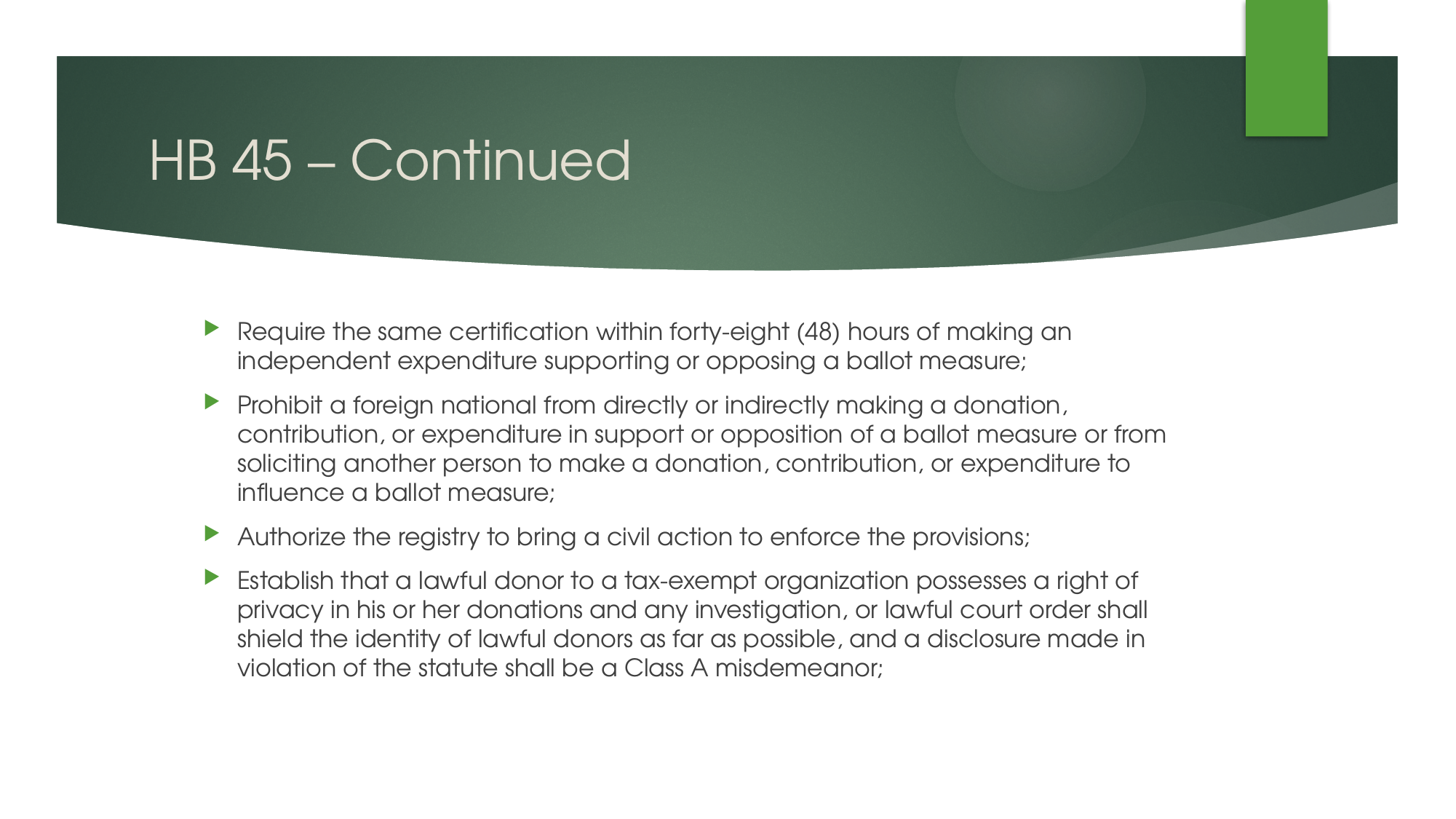

# HB 45 – Continued
Require the same certification within forty-eight (48) hours of making an independent expenditure supporting or opposing a ballot measure;
Prohibit a foreign national from directly or indirectly making a donation, contribution, or expenditure in support or opposition of a ballot measure or from soliciting another person to make a donation, contribution, or expenditure to influence a ballot measure;
Authorize the registry to bring a civil action to enforce the provisions;
Establish that a lawful donor to a tax-exempt organization possesses a right of privacy in his or her donations and any investigation, or lawful court order shall shield the identity of lawful donors as far as possible, and a disclosure made in violation of the statute shall be a Class A misdemeanor;